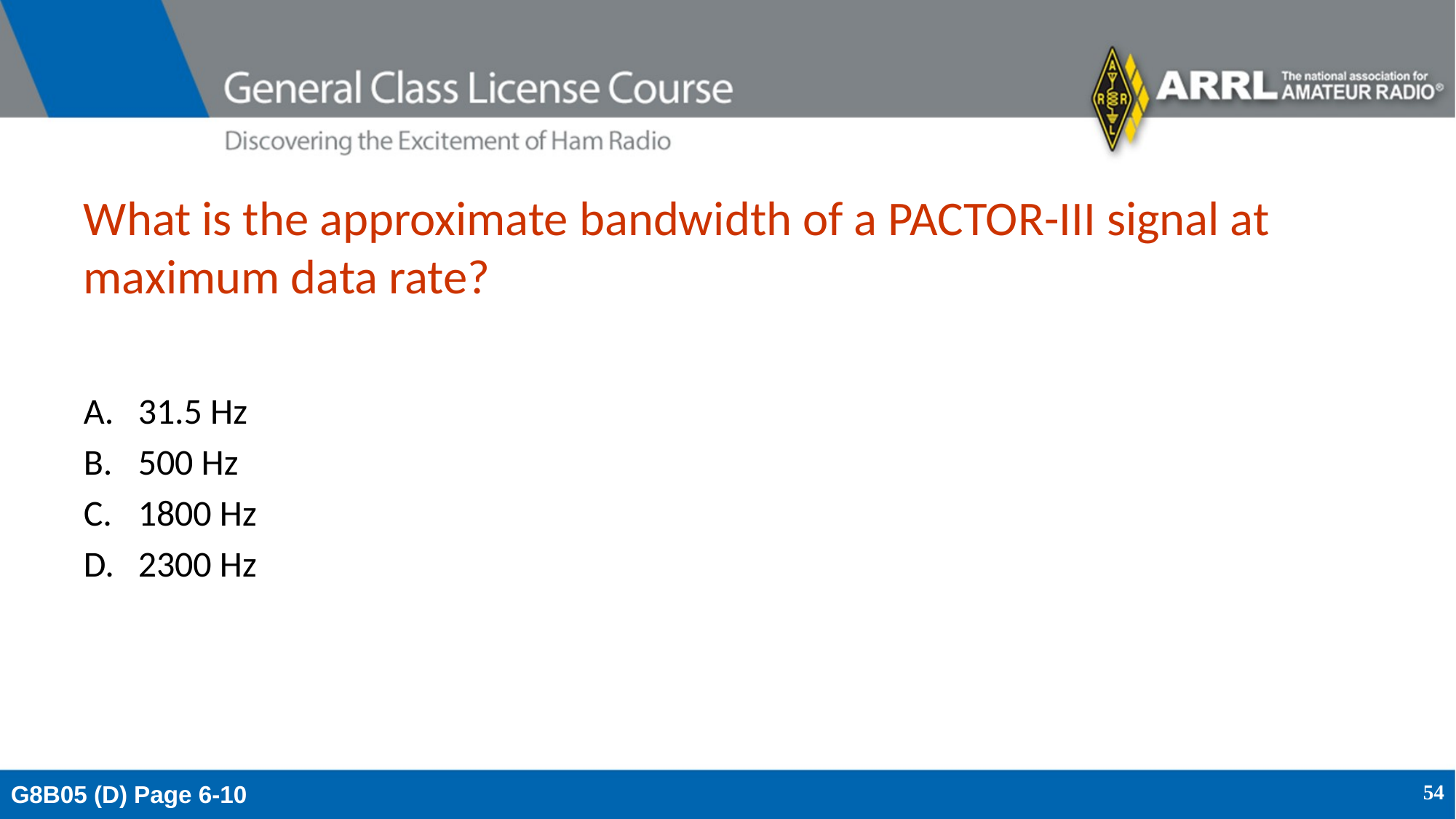

# What is the approximate bandwidth of a PACTOR-III signal at maximum data rate?
31.5 Hz
500 Hz
1800 Hz
2300 Hz
G8B05 (D) Page 6-10
54